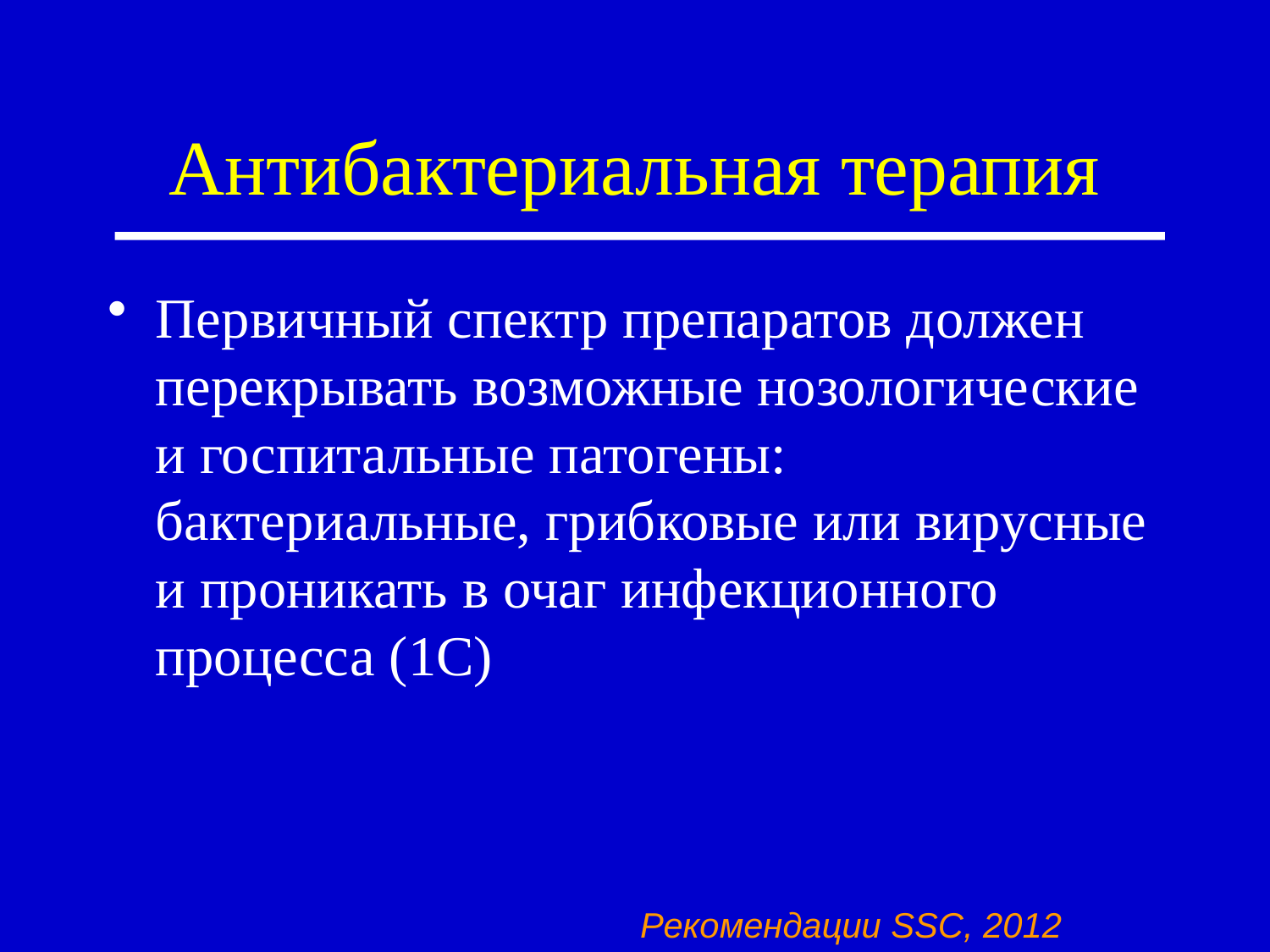

# Антибактериальная терапия

Первичный спектр препаратов должен перекрывать возможные нозологические и госпитальные патогены: бактериальные, грибковые или вирусные и проникать в очаг инфекционного процесса (1С)
Рекомендации SSC, 2012